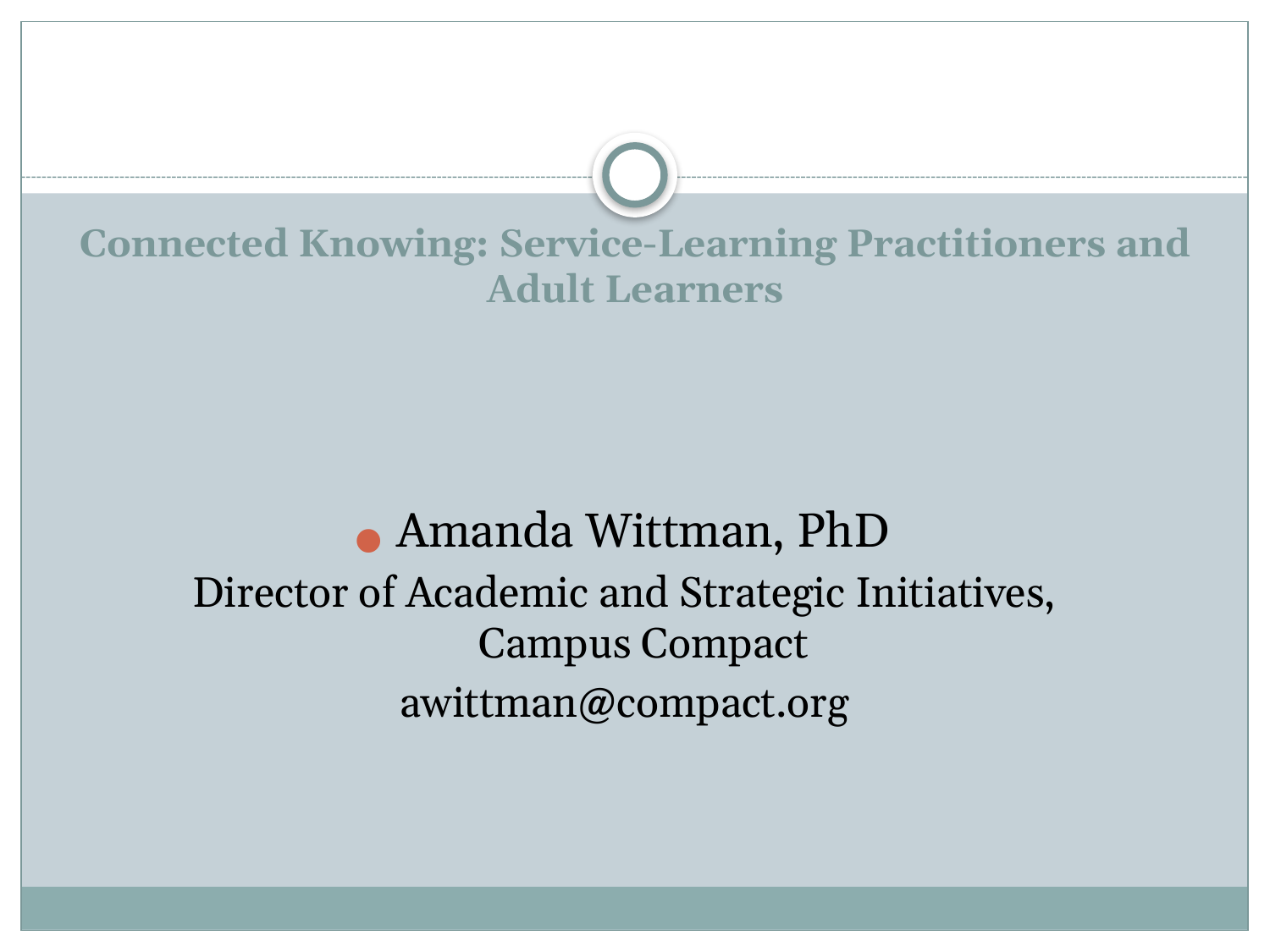

Amanda Wittman, PhD
Director of Academic and Strategic Initiatives, Campus Compact
awittman@compact.org
# Connected Knowing: Service-Learning Practitioners and Adult Learners